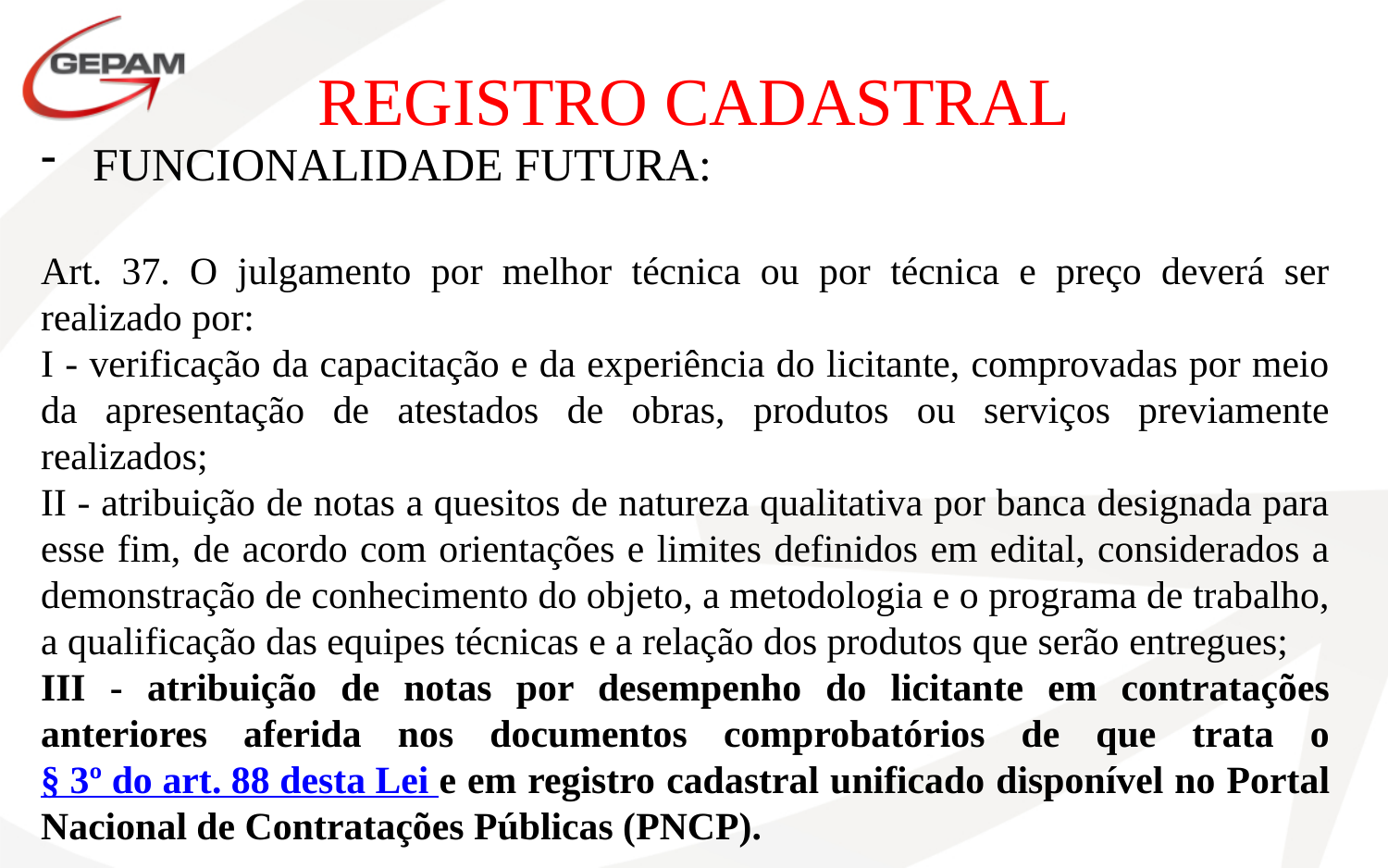

REGISTRO CADASTRAL
FUNCIONALIDADE FUTURA:

Art. 37. O julgamento por melhor técnica ou por técnica e preço deverá ser realizado por:
I - verificação da capacitação e da experiência do licitante, comprovadas por meio da apresentação de atestados de obras, produtos ou serviços previamente realizados;
II - atribuição de notas a quesitos de natureza qualitativa por banca designada para esse fim, de acordo com orientações e limites definidos em edital, considerados a demonstração de conhecimento do objeto, a metodologia e o programa de trabalho, a qualificação das equipes técnicas e a relação dos produtos que serão entregues;
III - atribuição de notas por desempenho do licitante em contratações anteriores aferida nos documentos comprobatórios de que trata o § 3º do art. 88 desta Lei e em registro cadastral unificado disponível no Portal Nacional de Contratações Públicas (PNCP).